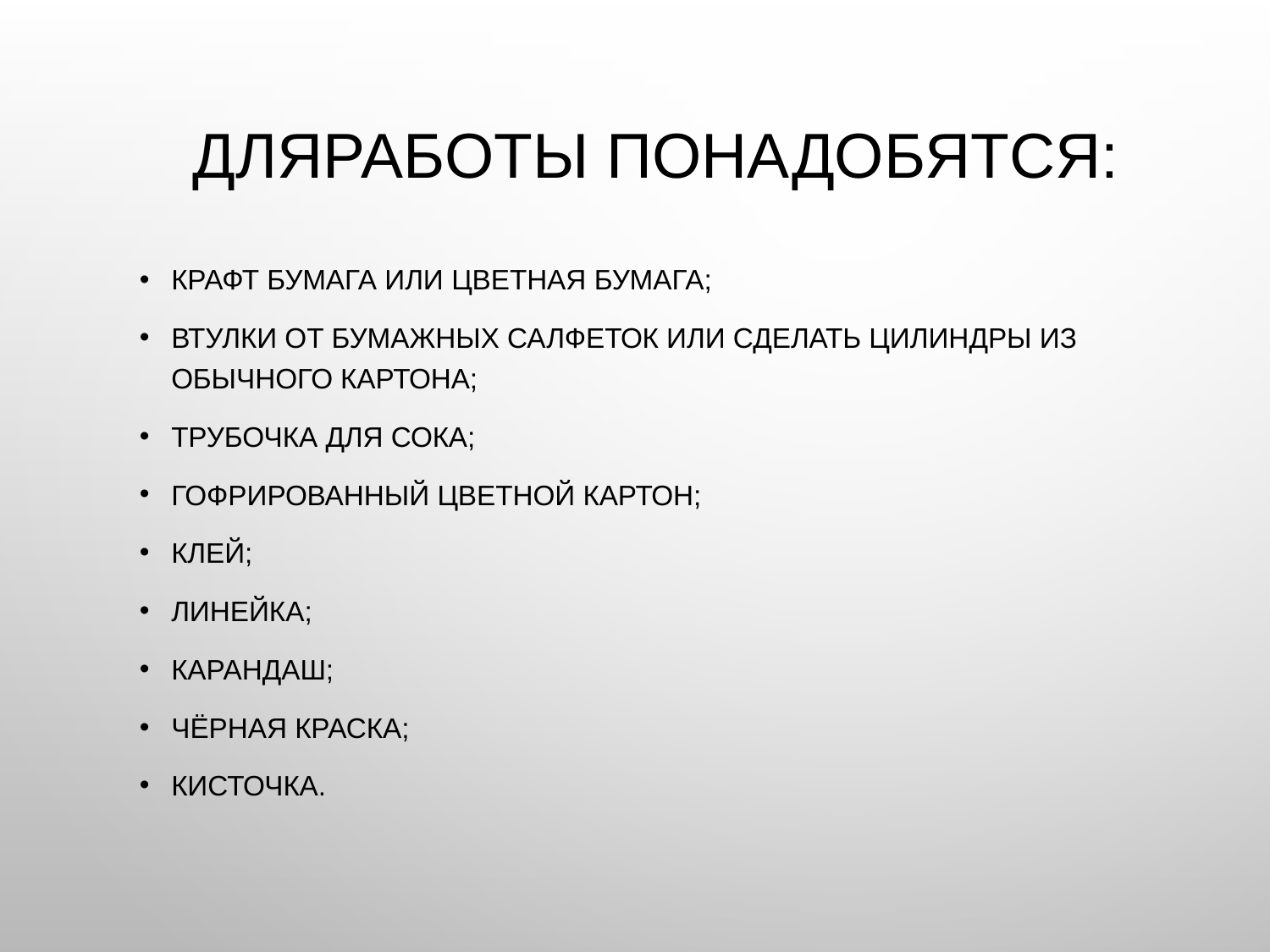

# Дляработы понадобятся:
крафт бумага или цветная бумага;
втулки от бумажных салфеток или сделать цилиндры из обычного картона;
трубочка для сока;
гофрированный цветной картон;
клей;
линейка;
карандаш;
чёрная краска;
кисточка.